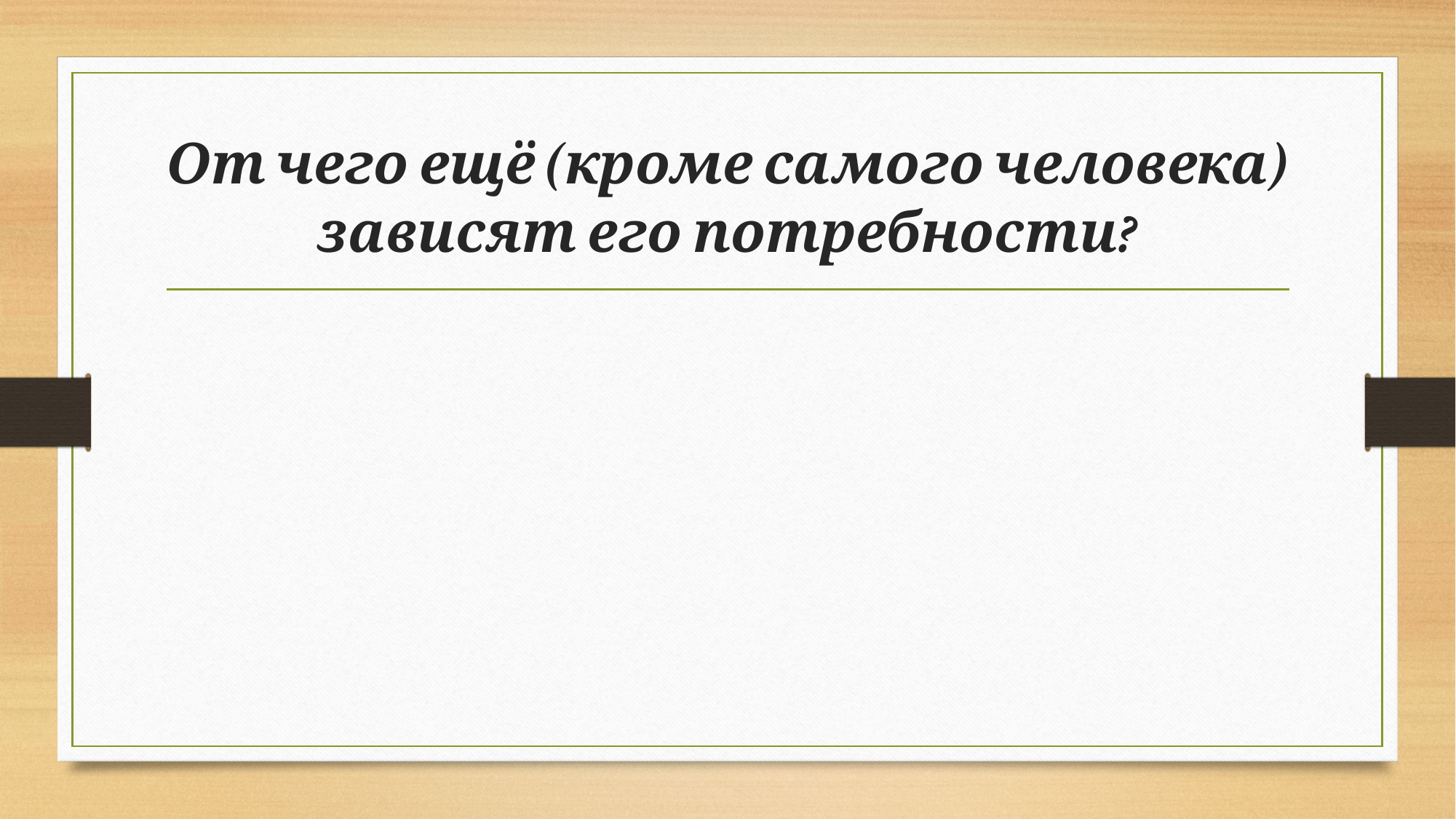

# От чего ещё (кроме самого человека) зависят его потребности?